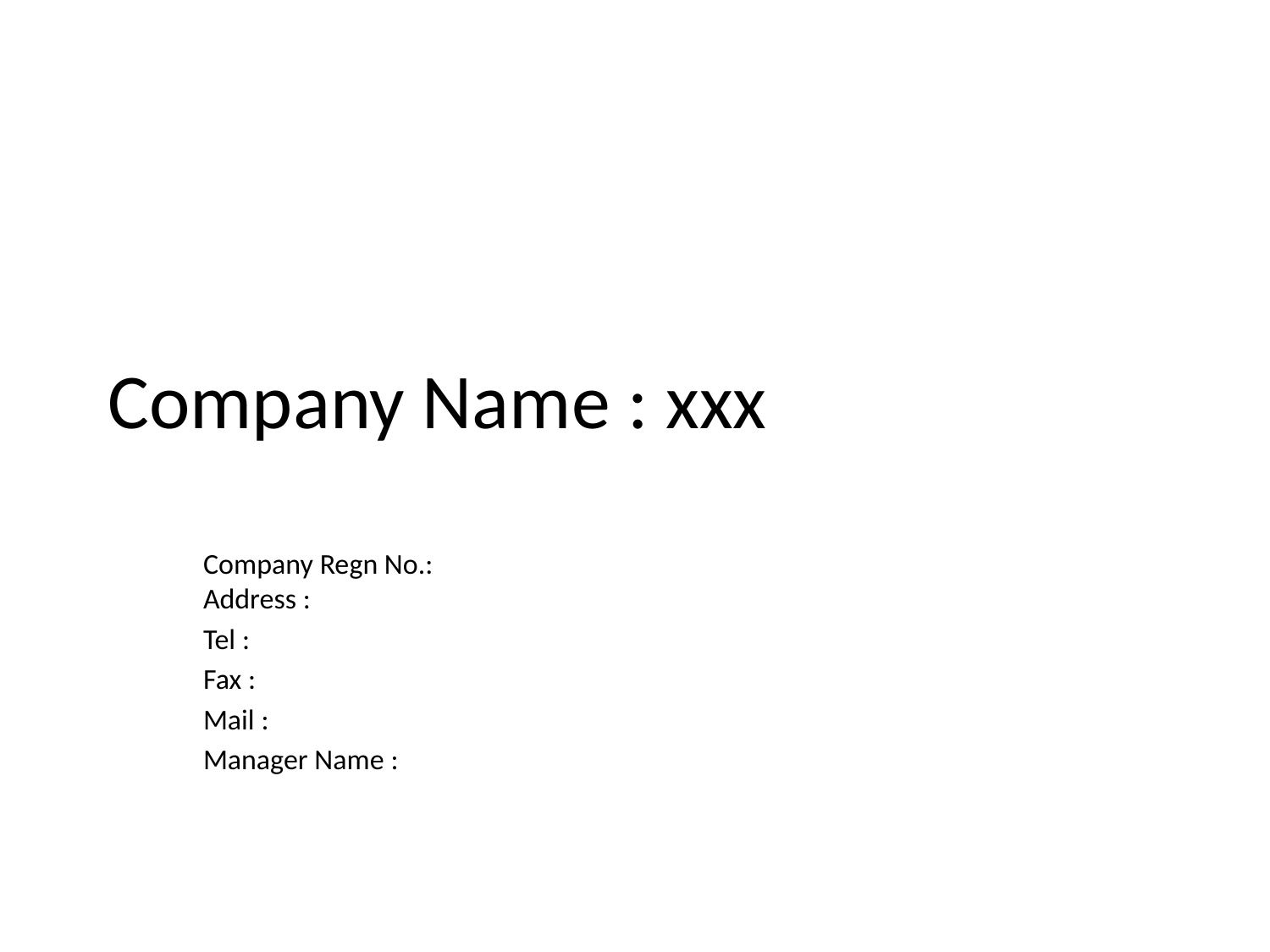

# Company Name : xxx
Company Regn No.:
Address :
Tel :
Fax :
Mail :
Manager Name :